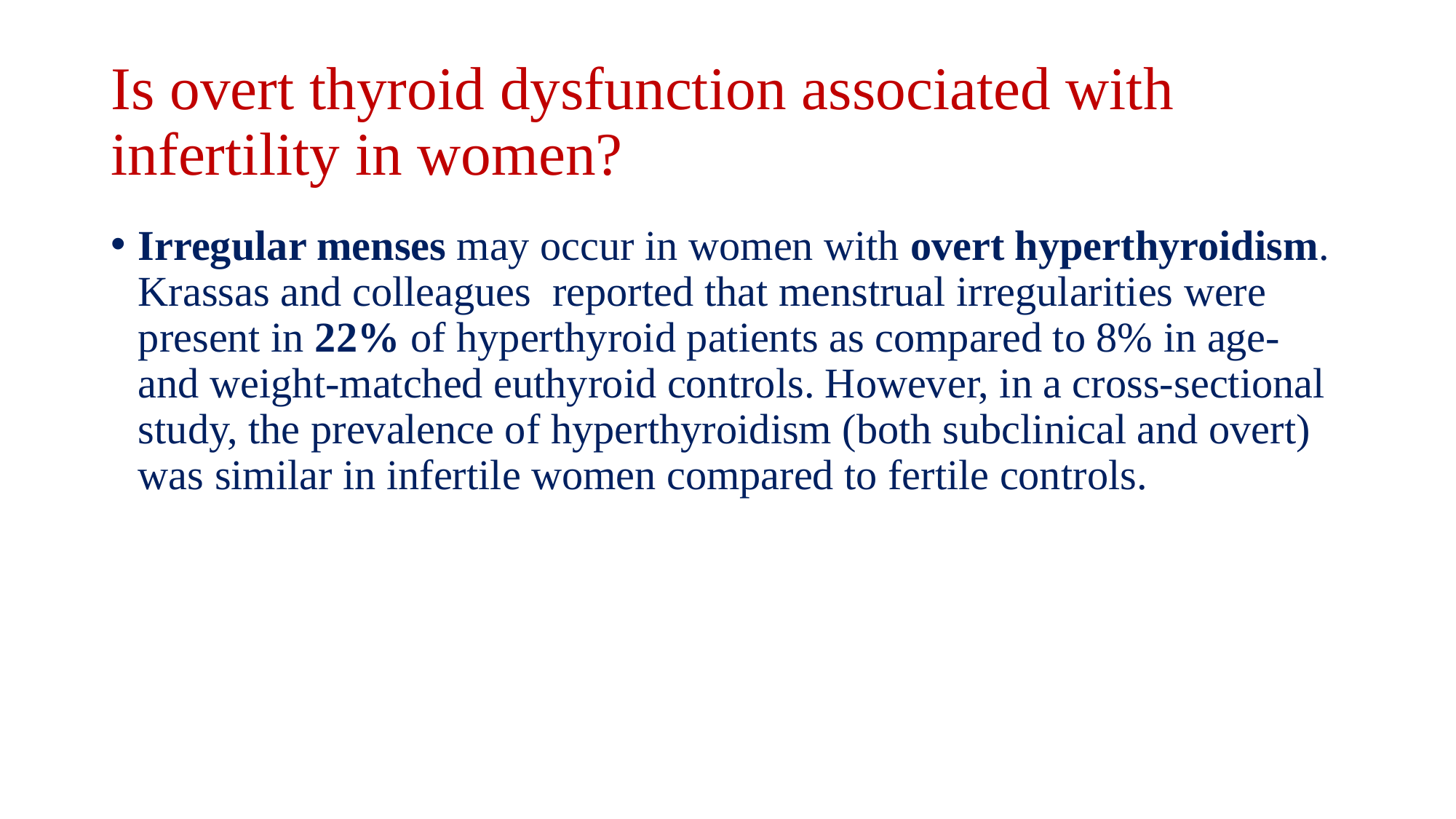

# Is overt thyroid dysfunction associated with infertility in women?
Irregular menses may occur in women with overt hyperthyroidism. Krassas and colleagues  reported that menstrual irregularities were present in 22% of hyperthyroid patients as compared to 8% in age- and weight-matched euthyroid controls. However, in a cross-sectional study, the prevalence of hyperthyroidism (both subclinical and overt) was similar in infertile women compared to fertile controls.